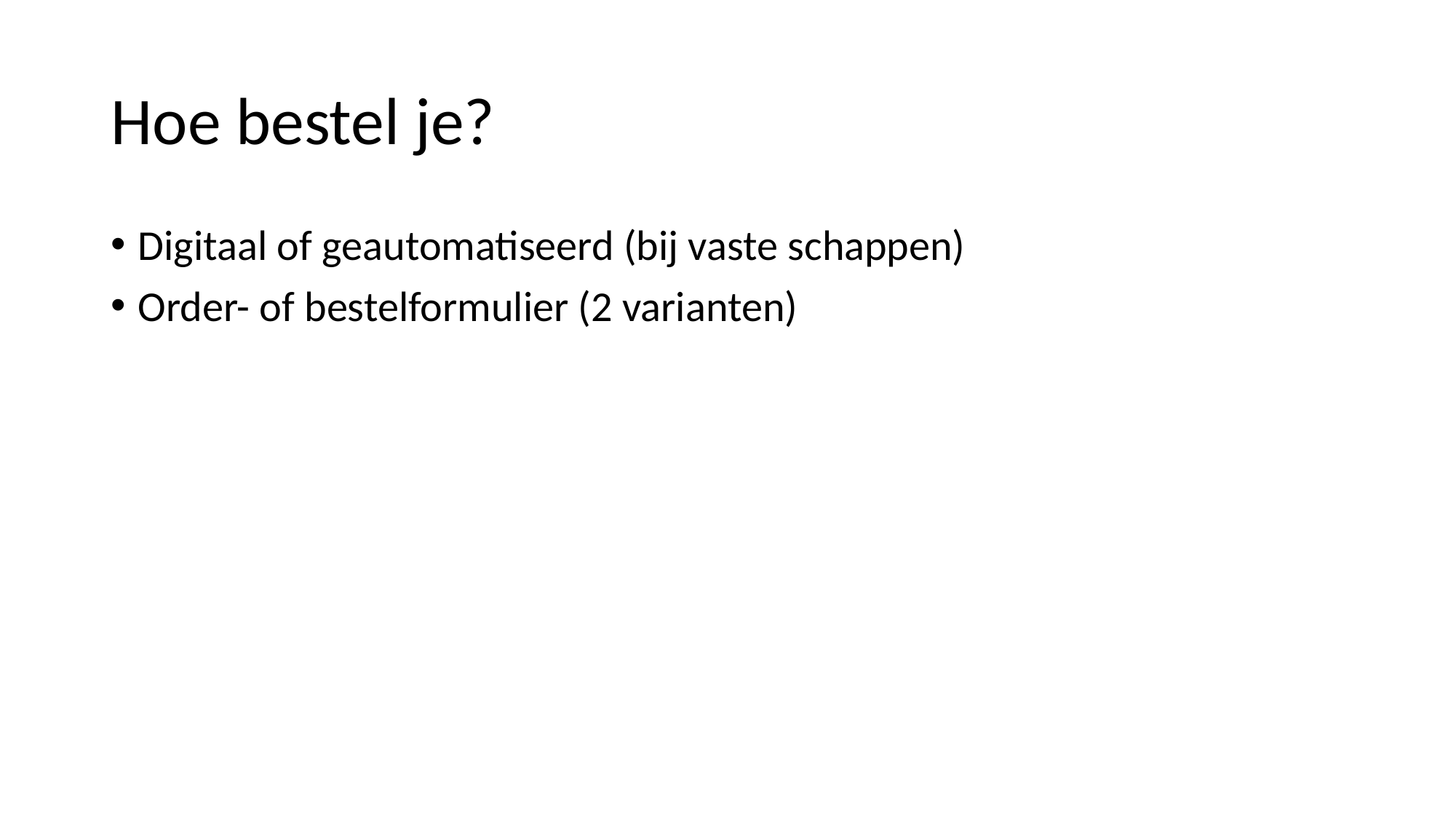

# Hoe bestel je?
Digitaal of geautomatiseerd (bij vaste schappen)
Order- of bestelformulier (2 varianten)